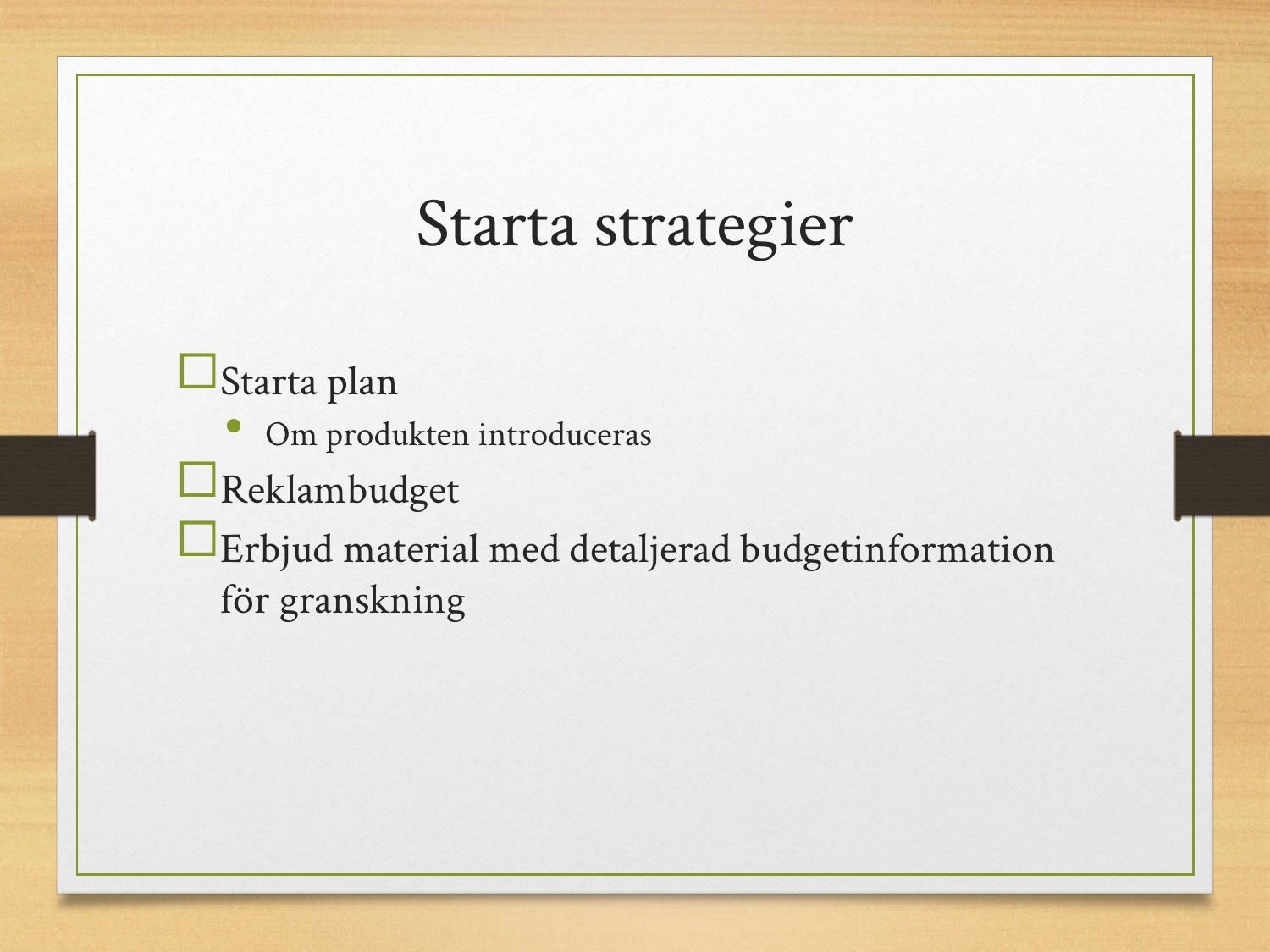

# Starta strategier
Starta plan
Om produkten introduceras
Reklambudget
Erbjud material med detaljerad budgetinformation för granskning